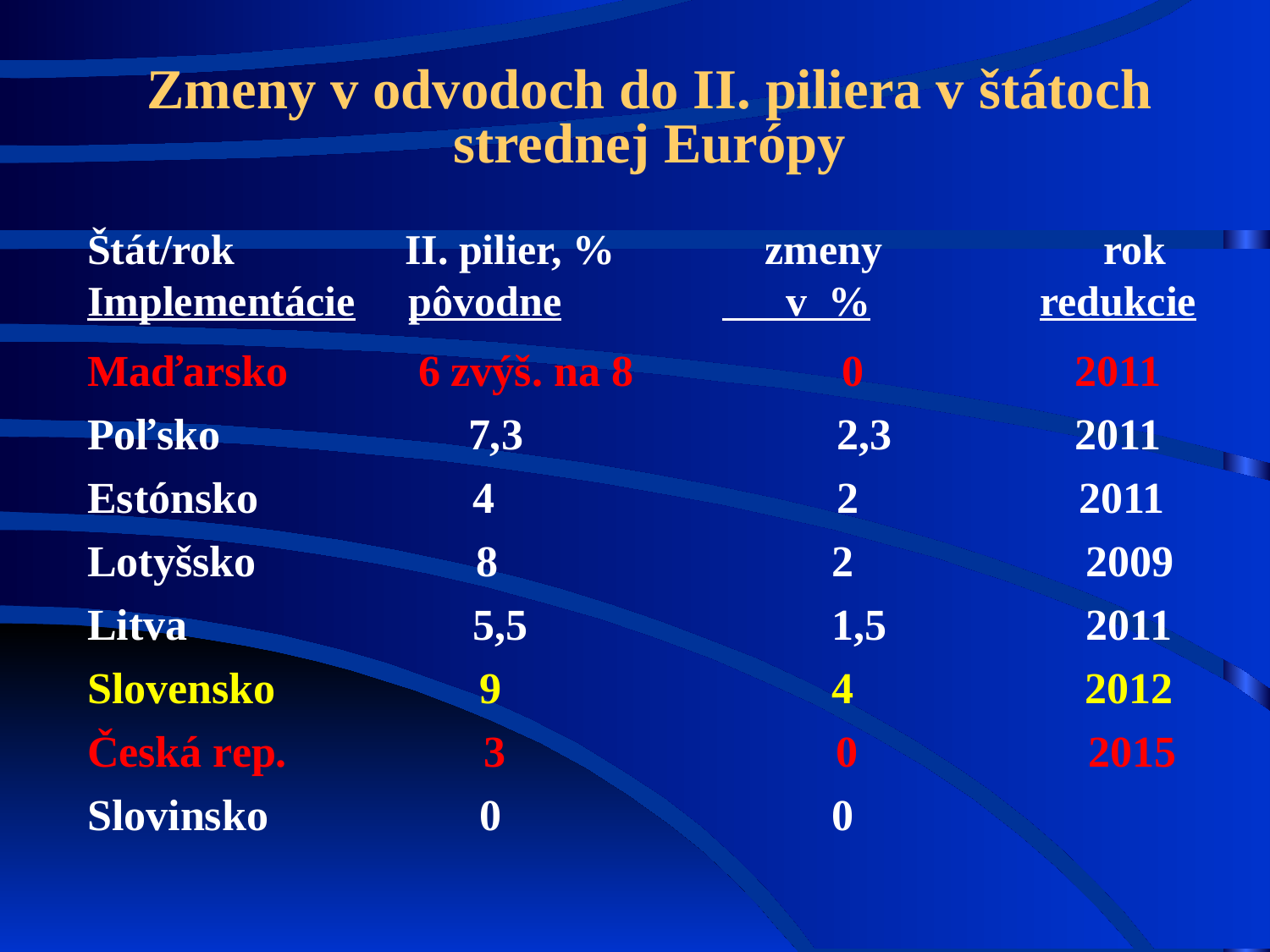

Zmeny v odvodoch do II. piliera v štátoch strednej Európy
Štát/rok 	      II. pilier, %	    zmeny  	 	rok
Implementácie     pôvodne		      v  %	      redukcie

Maďarsko	       6 zvýš. na 8                   0          	         2011
Poľsko	     	7,3 	                      2,3 	         2011
Estónsko	            4 	                      2                    2011
Lotyšsko                    8 	   	          2 	          2009
Litva		            5,5 		          1,5 	          2011
Slovensko      	 9 	  	          4                     2012
Česká rep.	             3                              0                     2015
Slovinsko		 0		          0